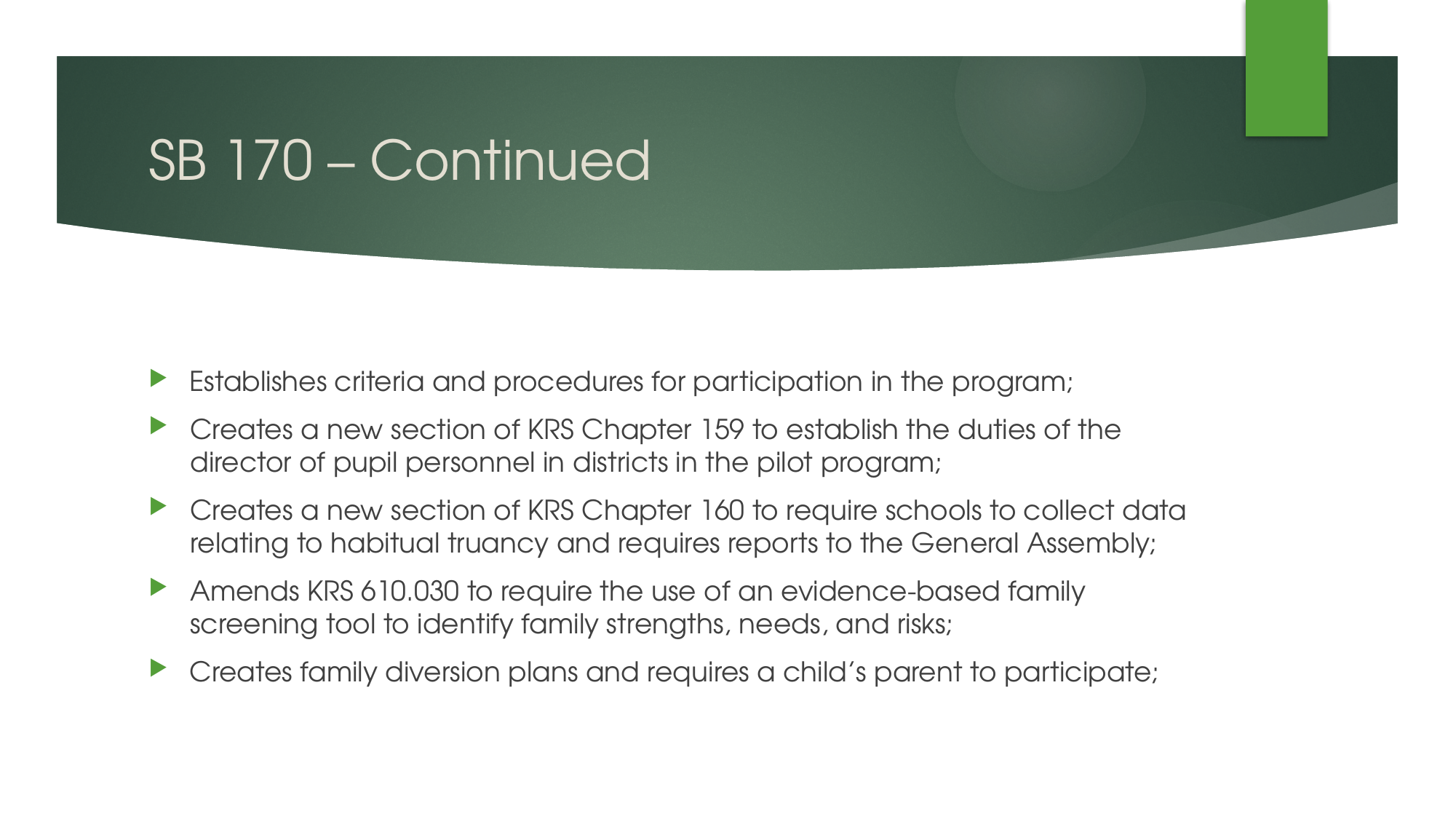

# SB 170 – Continued

Establishes criteria and procedures for participation in the program;
Creates a new section of KRS Chapter 159 to establish the duties of the director of pupil personnel in districts in the pilot program;
Creates a new section of KRS Chapter 160 to require schools to collect data relating to habitual truancy and requires reports to the General Assembly;
Amends KRS 610.030 to require the use of an evidence-based family screening tool to identify family strengths, needs, and risks;
Creates family diversion plans and requires a child’s parent to participate;